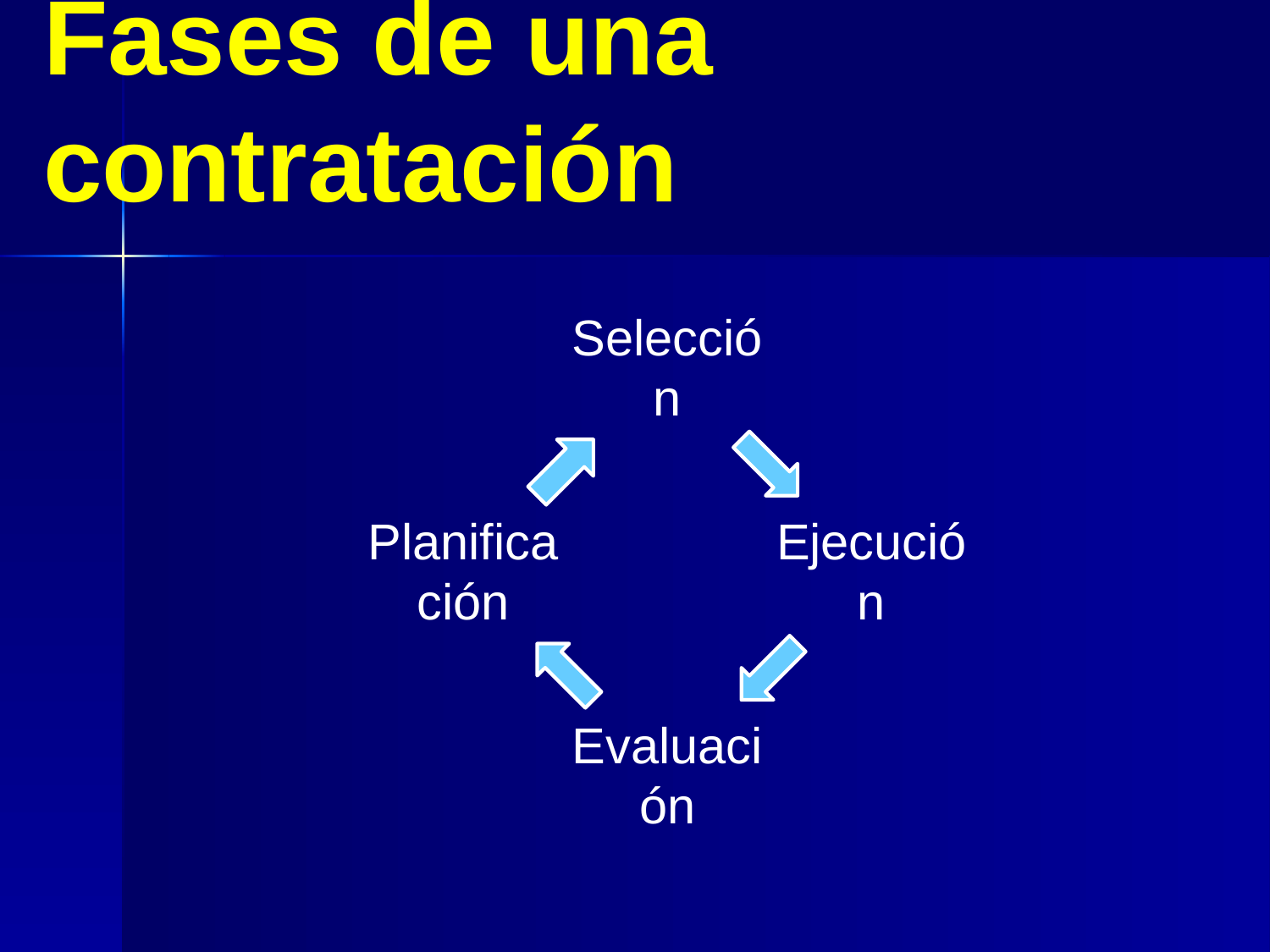

Fases de una contratación
Selección
Ejecución
Evaluación
Planificación